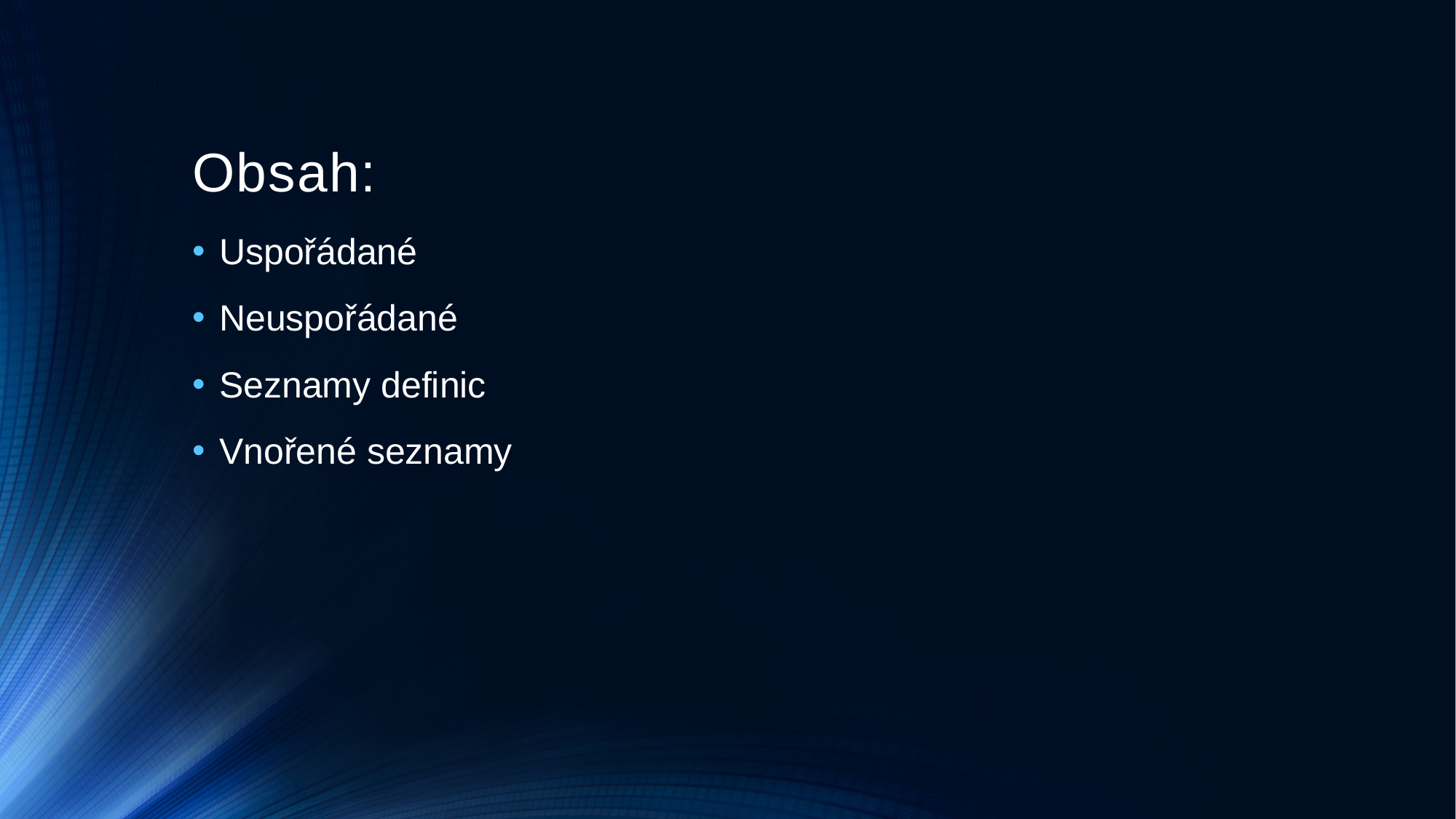

# Obsah:
Uspořádané
Neuspořádané
Seznamy definic
Vnořené seznamy